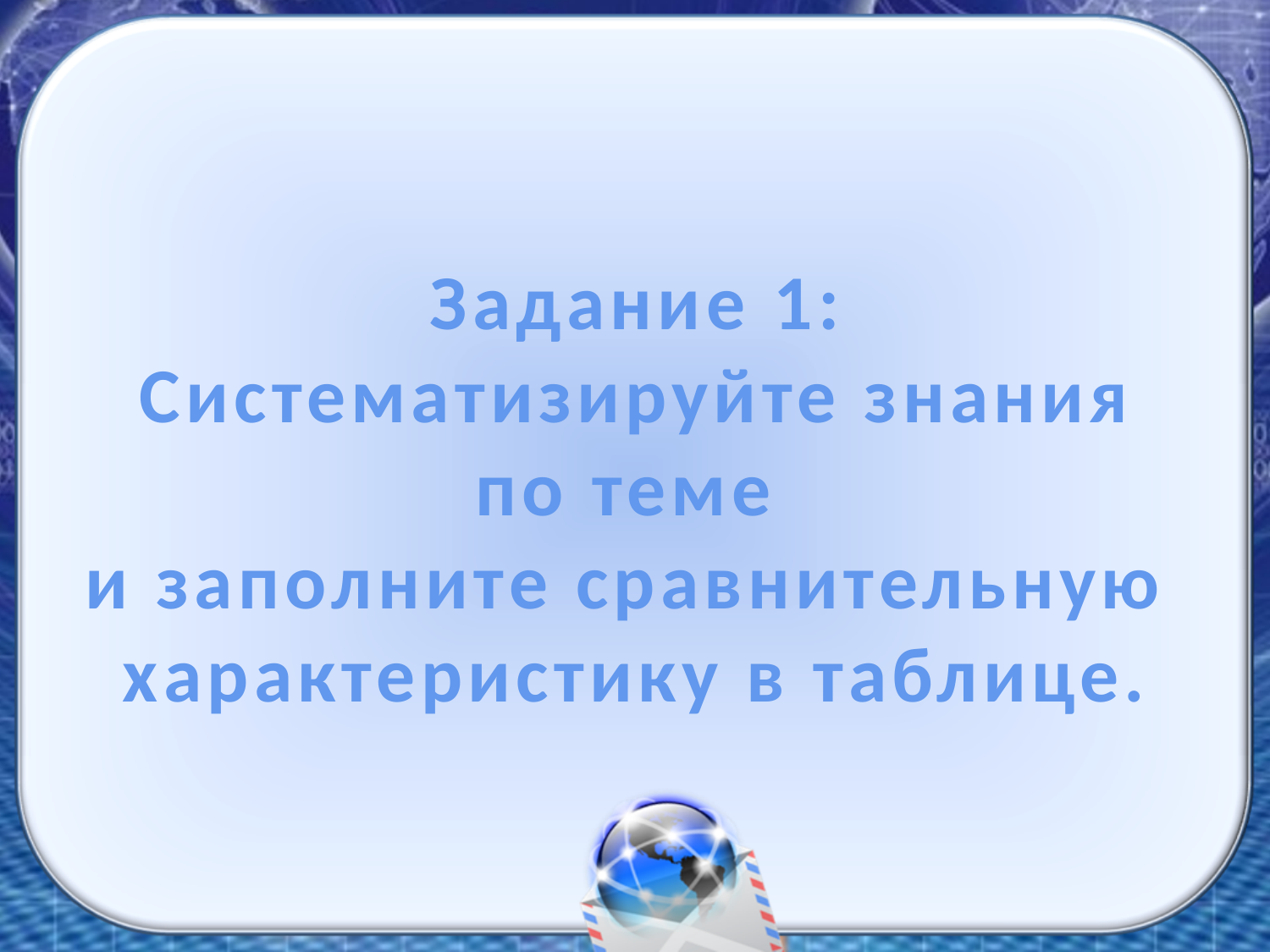

Задание 1:
Систематизируйте знания
по теме
и заполните сравнительную
характеристику в таблице.